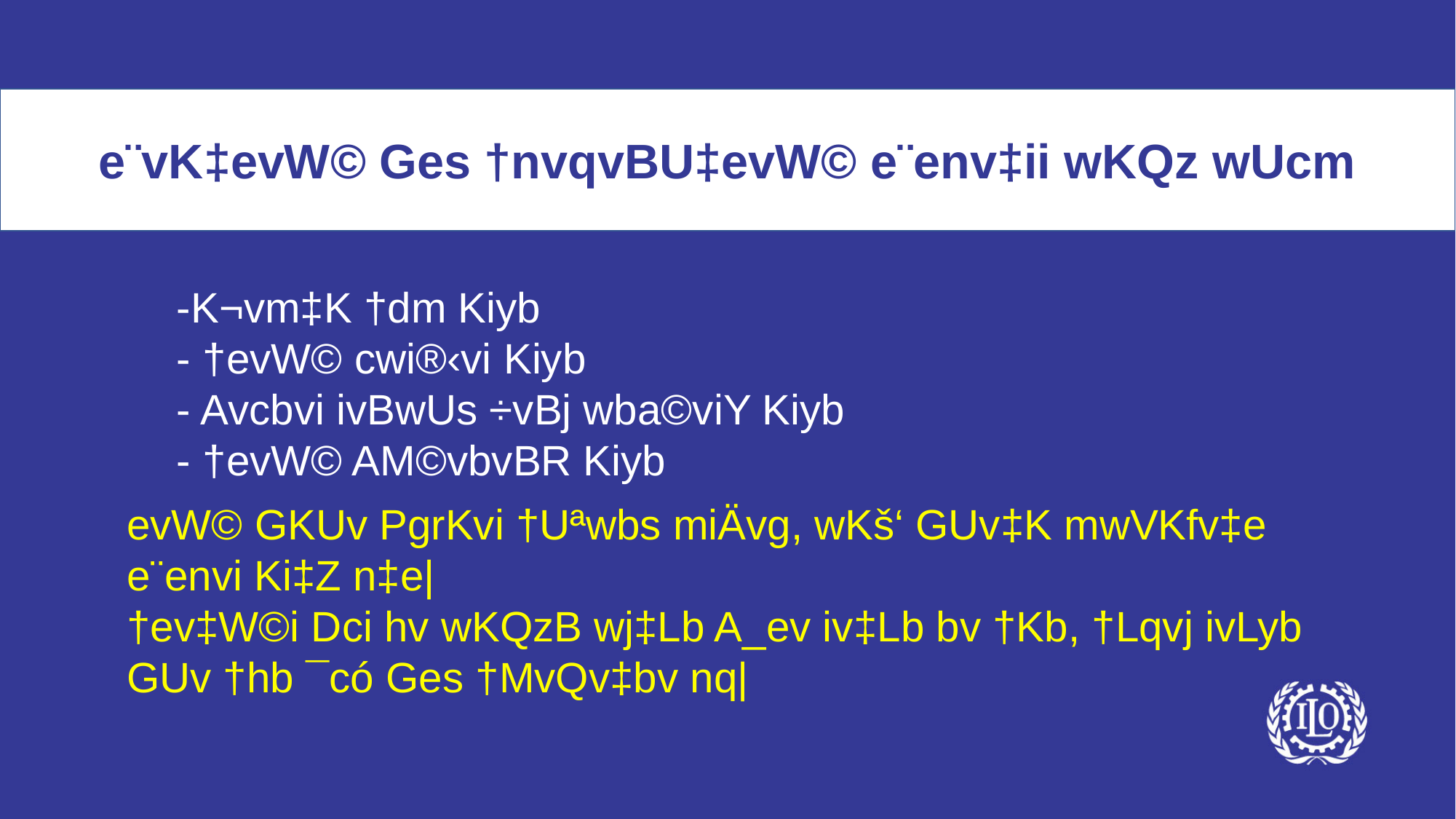

e­¨vK‡evW© Ges †nvqvBU‡evW© e¨env‡ii wKQz wUcm
-K¬vm‡K †dm Kiyb
- †evW© cwi®‹vi Kiyb
- Avcbvi ivBwUs ÷vBj wba©viY Kiyb
- †evW© AM©vbvBR Kiyb
evW© GKUv PgrKvi †Uªwbs miÄvg, wKš‘ GUv‡K mwVKfv‡e e¨envi Ki‡Z n‡e|
†ev‡W©i Dci hv wKQzB wj‡Lb A_ev iv‡Lb bv †Kb, †Lqvj ivLyb GUv †hb ¯có Ges †MvQv‡bv nq|